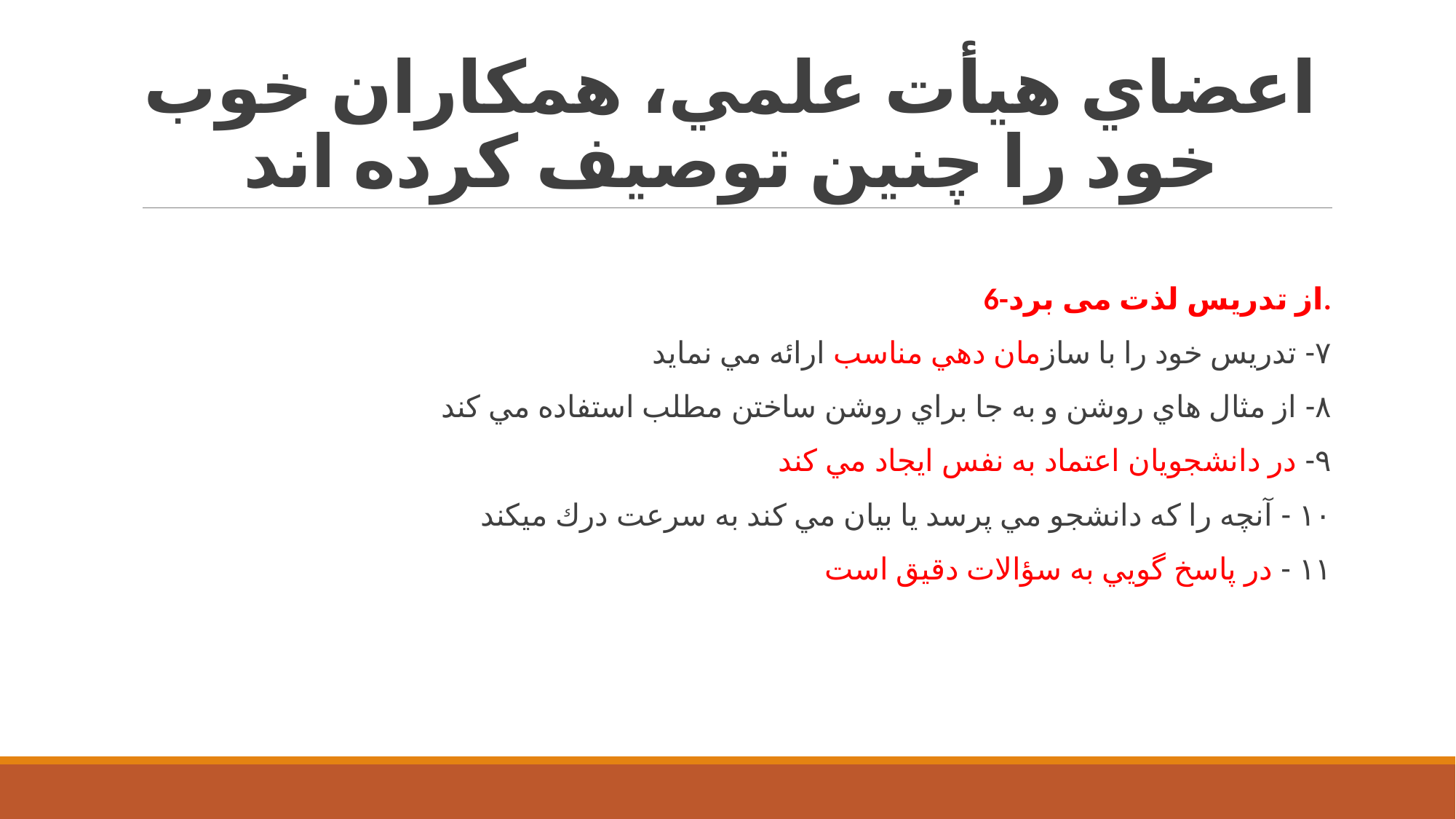

# اعضاي هيأت علمي، همكاران خوب خود را چنين توصيف كرده اند

6-از تدریس لذت می برد.
٧- تدريس خود را با سازمان دهي مناسب ارائه مي نمايد
٨- از مثال هاي روشن و به جا براي روشن ساختن مطلب استفاده مي كند
٩- در دانشجويان اعتماد به نفس ايجاد مي كند
١٠ - آنچه را كه دانشجو مي پرسد يا بيان مي كند به سرعت درك ميكند
١١ - در پاسخ گويي به سؤالات دقيق است